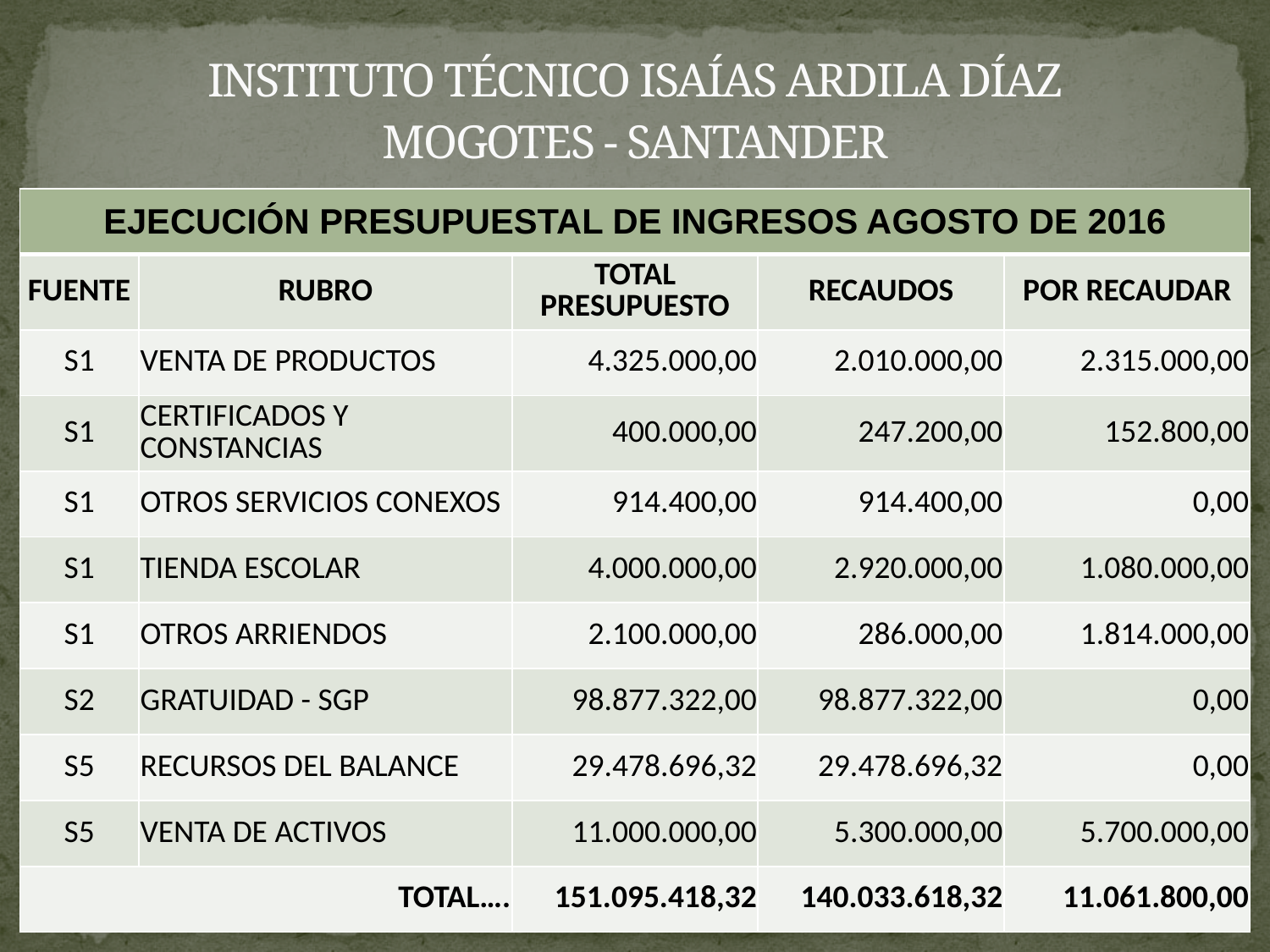

# INSTITUTO TÉCNICO ISAÍAS ARDILA DÍAZ MOGOTES - SANTANDER
| EJECUCIÓN PRESUPUESTAL DE INGRESOS AGOSTO DE 2016 |  |  |  |  |
| --- | --- | --- | --- | --- |
| FUENTE | RUBRO | TOTAL PRESUPUESTO | RECAUDOS | POR RECAUDAR |
| S1 | VENTA DE PRODUCTOS | 4.325.000,00 | 2.010.000,00 | 2.315.000,00 |
| S1 | CERTIFICADOS Y CONSTANCIAS | 400.000,00 | 247.200,00 | 152.800,00 |
| S1 | OTROS SERVICIOS CONEXOS | 914.400,00 | 914.400,00 | 0,00 |
| S1 | TIENDA ESCOLAR | 4.000.000,00 | 2.920.000,00 | 1.080.000,00 |
| S1 | OTROS ARRIENDOS | 2.100.000,00 | 286.000,00 | 1.814.000,00 |
| S2 | GRATUIDAD - SGP | 98.877.322,00 | 98.877.322,00 | 0,00 |
| S5 | RECURSOS DEL BALANCE | 29.478.696,32 | 29.478.696,32 | 0,00 |
| S5 | VENTA DE ACTIVOS | 11.000.000,00 | 5.300.000,00 | 5.700.000,00 |
| TOTAL…. |  | 151.095.418,32 | 140.033.618,32 | 11.061.800,00 |